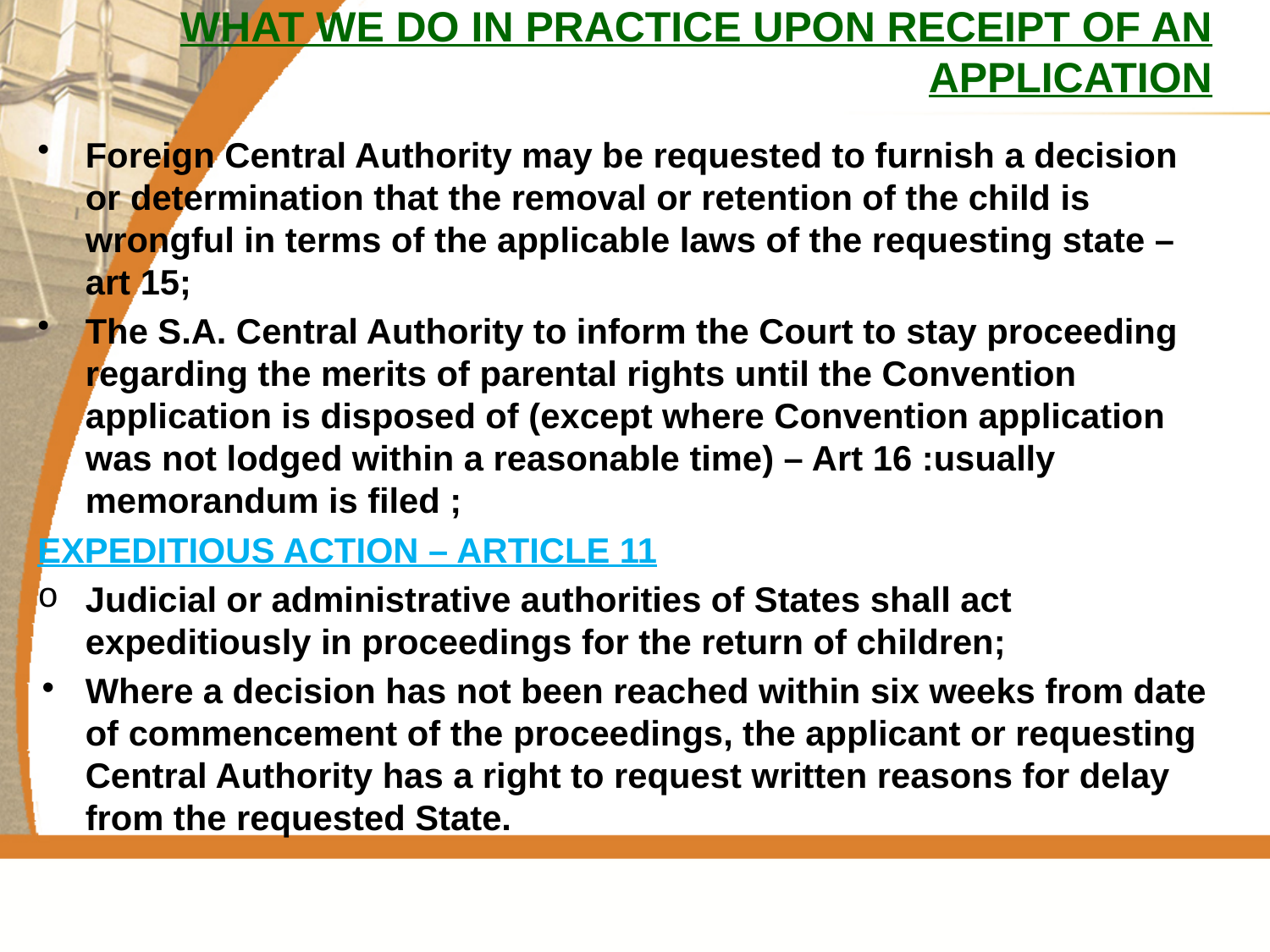

# WHAT WE DO IN PRACTICE UPON RECEIPT OF AN APPLICATION
Foreign Central Authority may be requested to furnish a decision or determination that the removal or retention of the child is wrongful in terms of the applicable laws of the requesting state – art 15;
The S.A. Central Authority to inform the Court to stay proceeding regarding the merits of parental rights until the Convention application is disposed of (except where Convention application was not lodged within a reasonable time) – Art 16 :usually memorandum is filed ;
EXPEDITIOUS ACTION – ARTICLE 11
Judicial or administrative authorities of States shall act expeditiously in proceedings for the return of children;
Where a decision has not been reached within six weeks from date of commencement of the proceedings, the applicant or requesting Central Authority has a right to request written reasons for delay from the requested State.